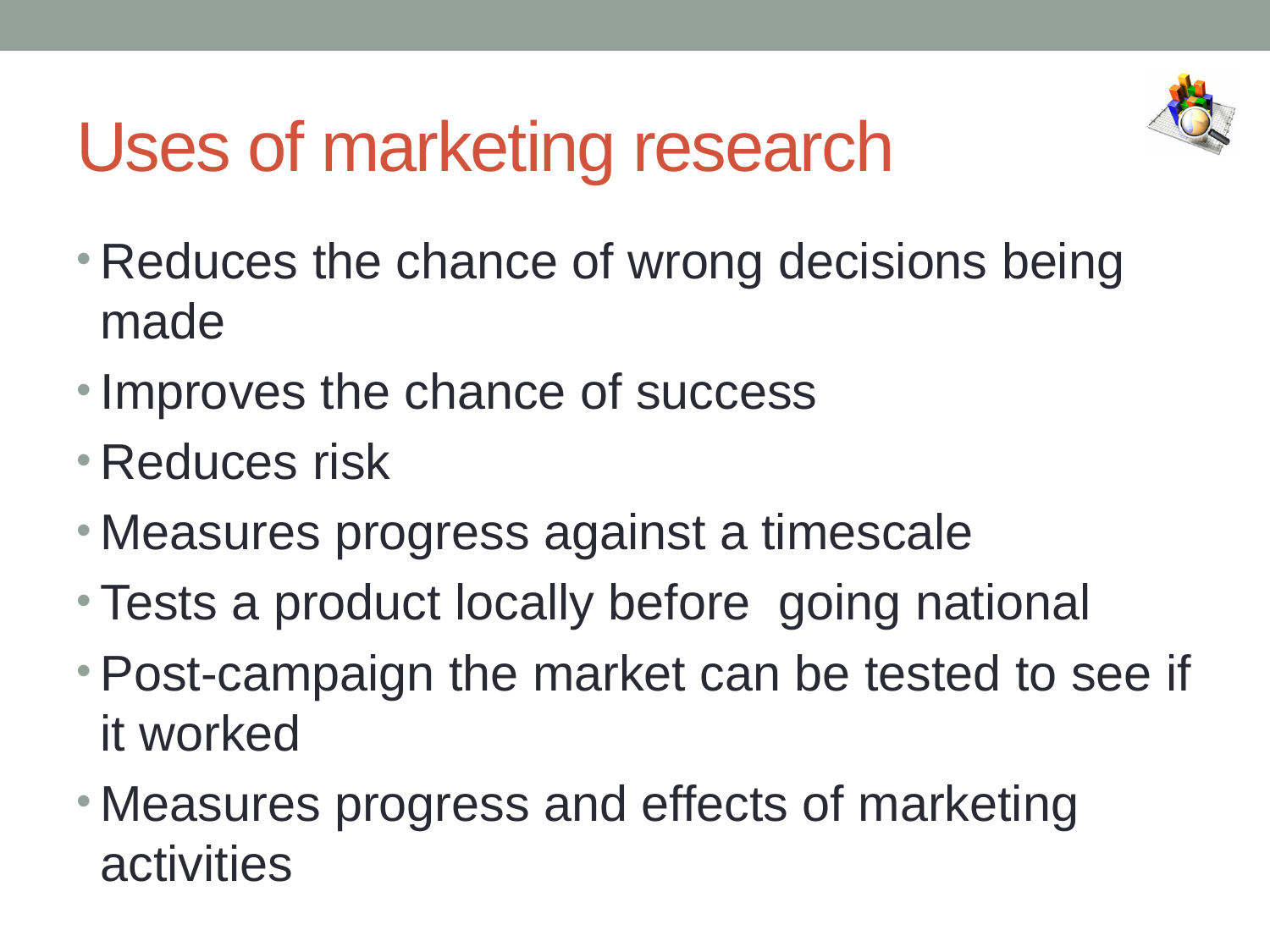

# Uses of marketing research
Reduces the chance of wrong decisions being made
Improves the chance of success
Reduces risk
Measures progress against a timescale
Tests a product locally before  going national
Post-campaign the market can be tested to see if it worked
Measures progress and effects of marketing activities